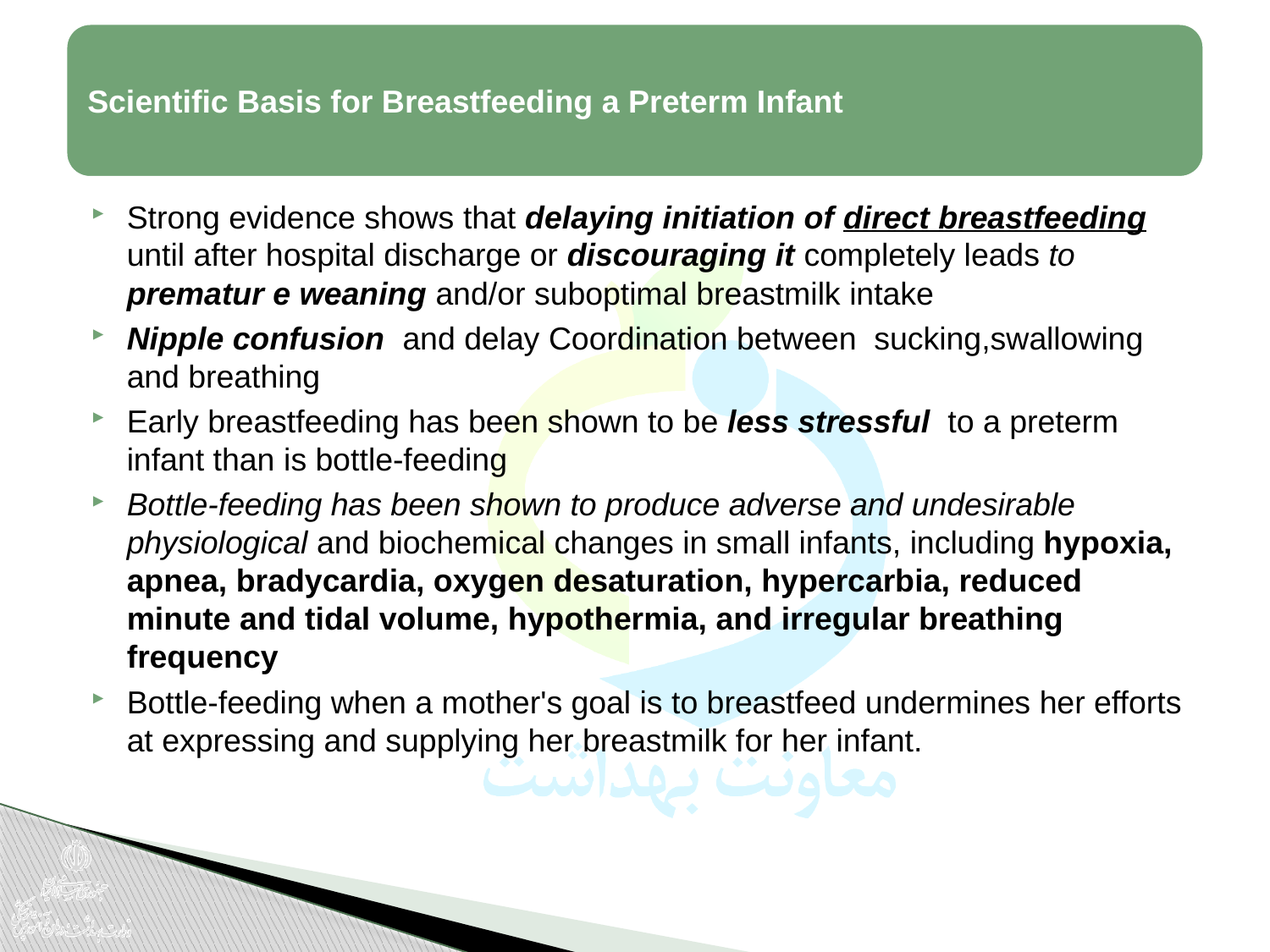

Scientific Basis for Breastfeeding a Preterm Infant
Strong evidence shows that delaying initiation of direct breastfeeding until after hospital discharge or discouraging it completely leads to prematur e weaning and/or suboptimal breastmilk intake
Nipple confusion  and delay Coordination between  sucking,swallowing and breathing
Early breastfeeding has been shown to be less stressful  to a preterm infant than is bottle-feeding
Bottle-feeding has been shown to produce adverse and undesirable physiological and biochemical changes in small infants, including hypoxia, apnea, bradycardia, oxygen desaturation, hypercarbia, reduced minute and tidal volume, hypothermia, and irregular breathing frequency
Bottle-feeding when a mother's goal is to breastfeed undermines her efforts at expressing and supplying her breastmilk for her infant.